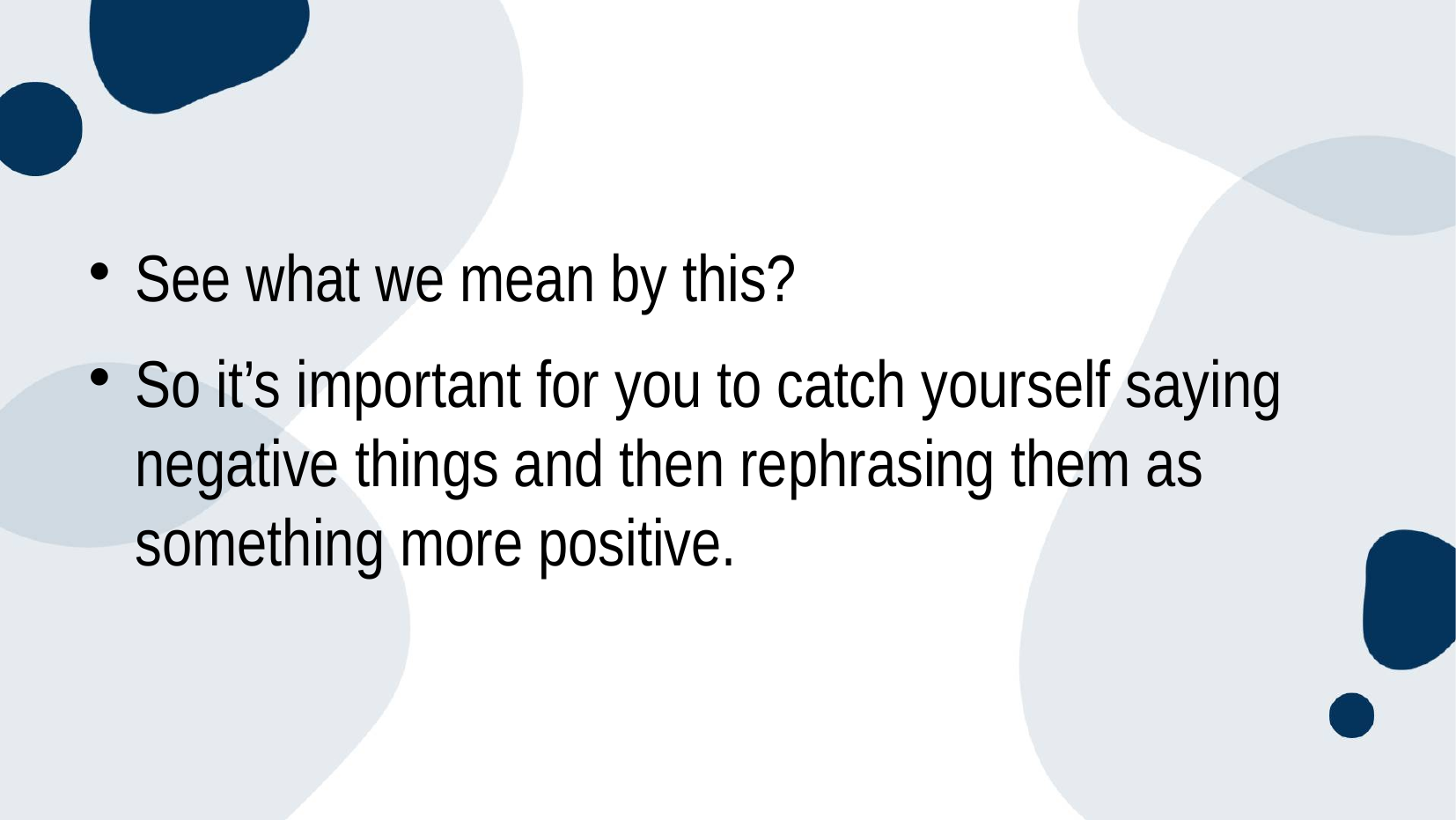

#
See what we mean by this?
So it’s important for you to catch yourself saying negative things and then rephrasing them as something more positive.